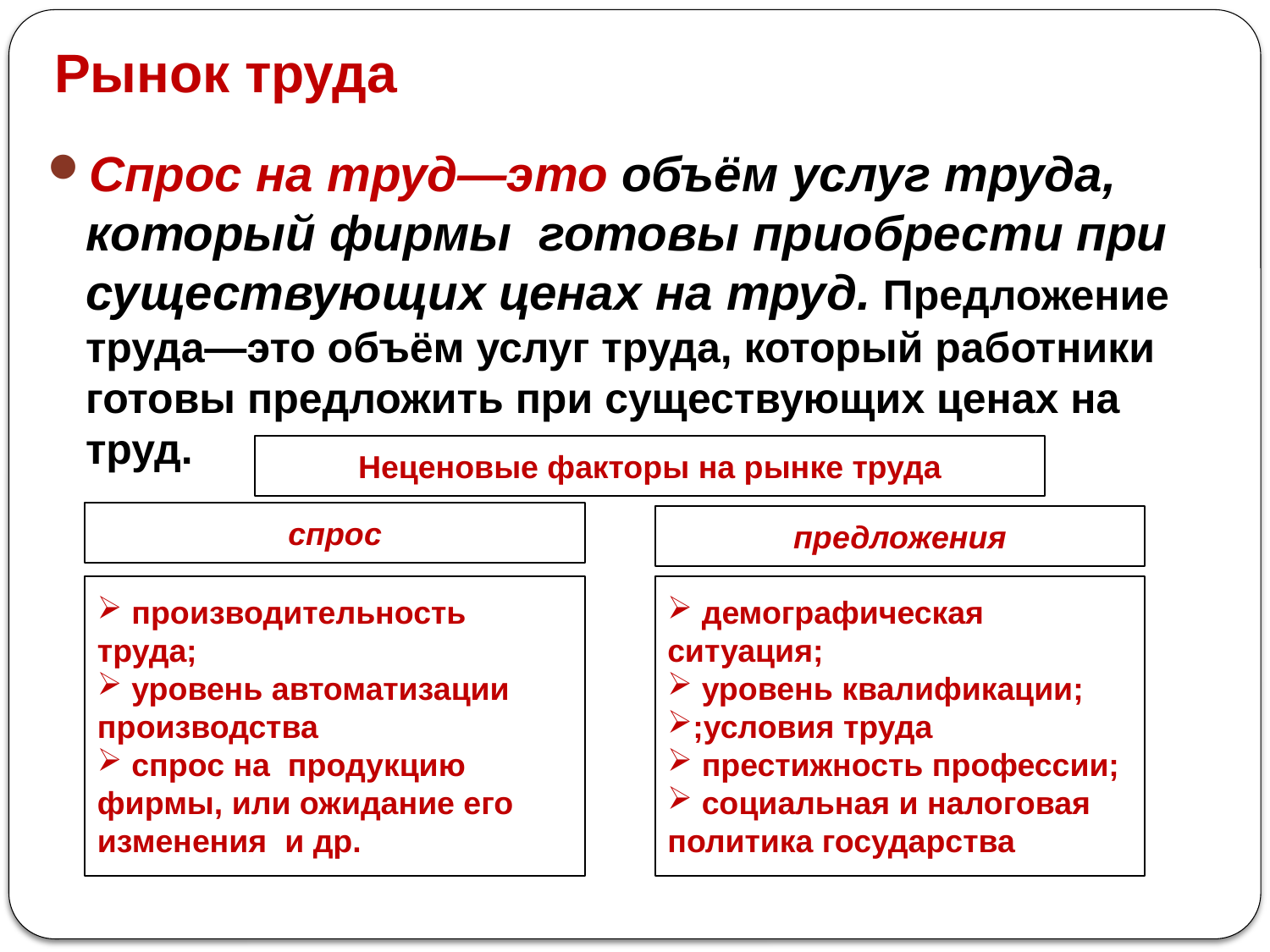

# Рынок труда
Спрос на труд—это объём услуг труда, который фирмы  готовы приобрести при существующих ценах на труд. Предложение труда—это объём услуг труда, который работники готовы предложить при существующих ценах на труд.

Неценовые факторы на рынке труда
спрос
предложения
 производительность труда;
 уровень автоматизации производства
 спрос на  продукцию фирмы, или ожидание его изменения  и др.
 демографическая ситуация;
 уровень квалификации;
;условия труда
 престижность профессии;
 социальная и налоговая политика государства